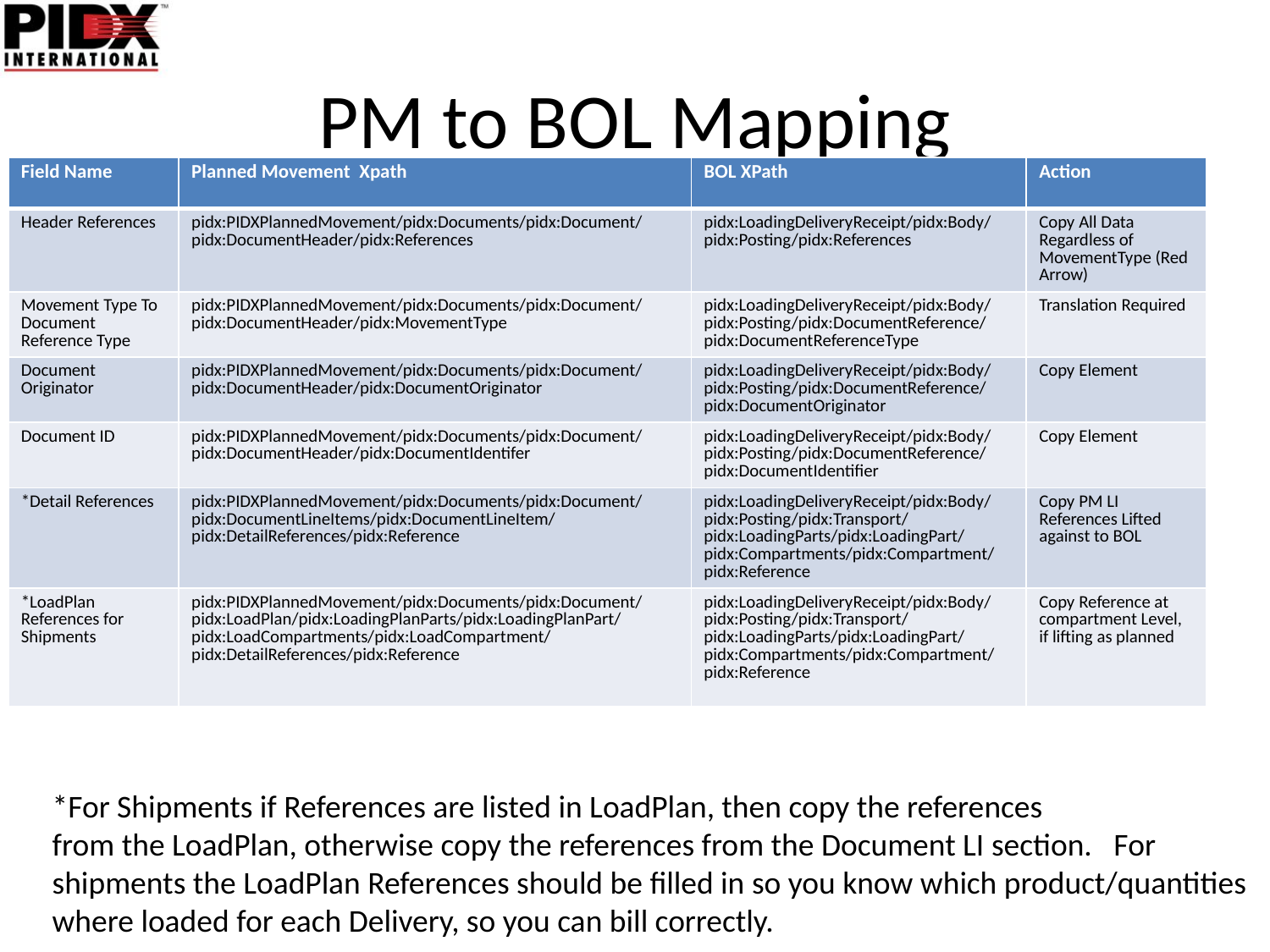

# PM to BOL Mapping
| Field Name | Planned Movement Xpath | BOL XPath | Action |
| --- | --- | --- | --- |
| Header References | pidx:PIDXPlannedMovement/pidx:Documents/pidx:Document/pidx:DocumentHeader/pidx:References | pidx:LoadingDeliveryReceipt/pidx:Body/pidx:Posting/pidx:References | Copy All Data Regardless of MovementType (Red Arrow) |
| Movement Type To Document Reference Type | pidx:PIDXPlannedMovement/pidx:Documents/pidx:Document/pidx:DocumentHeader/pidx:MovementType | pidx:LoadingDeliveryReceipt/pidx:Body/pidx:Posting/pidx:DocumentReference/pidx:DocumentReferenceType | Translation Required |
| Document Originator | pidx:PIDXPlannedMovement/pidx:Documents/pidx:Document/pidx:DocumentHeader/pidx:DocumentOriginator | pidx:LoadingDeliveryReceipt/pidx:Body/pidx:Posting/pidx:DocumentReference/pidx:DocumentOriginator | Copy Element |
| Document ID | pidx:PIDXPlannedMovement/pidx:Documents/pidx:Document/pidx:DocumentHeader/pidx:DocumentIdentifer | pidx:LoadingDeliveryReceipt/pidx:Body/pidx:Posting/pidx:DocumentReference/pidx:DocumentIdentifier | Copy Element |
| \*Detail References | pidx:PIDXPlannedMovement/pidx:Documents/pidx:Document/pidx:DocumentLineItems/pidx:DocumentLineItem/pidx:DetailReferences/pidx:Reference | pidx:LoadingDeliveryReceipt/pidx:Body/pidx:Posting/pidx:Transport/pidx:LoadingParts/pidx:LoadingPart/pidx:Compartments/pidx:Compartment/pidx:Reference | Copy PM LI References Lifted against to BOL |
| \*LoadPlan References for Shipments | pidx:PIDXPlannedMovement/pidx:Documents/pidx:Document/pidx:LoadPlan/pidx:LoadingPlanParts/pidx:LoadingPlanPart/pidx:LoadCompartments/pidx:LoadCompartment/pidx:DetailReferences/pidx:Reference | pidx:LoadingDeliveryReceipt/pidx:Body/pidx:Posting/pidx:Transport/pidx:LoadingParts/pidx:LoadingPart/pidx:Compartments/pidx:Compartment/pidx:Reference | Copy Reference at compartment Level, if lifting as planned |
*For Shipments if References are listed in LoadPlan, then copy the references
from the LoadPlan, otherwise copy the references from the Document LI section.   For
shipments the LoadPlan References should be filled in so you know which product/quantities
where loaded for each Delivery, so you can bill correctly.